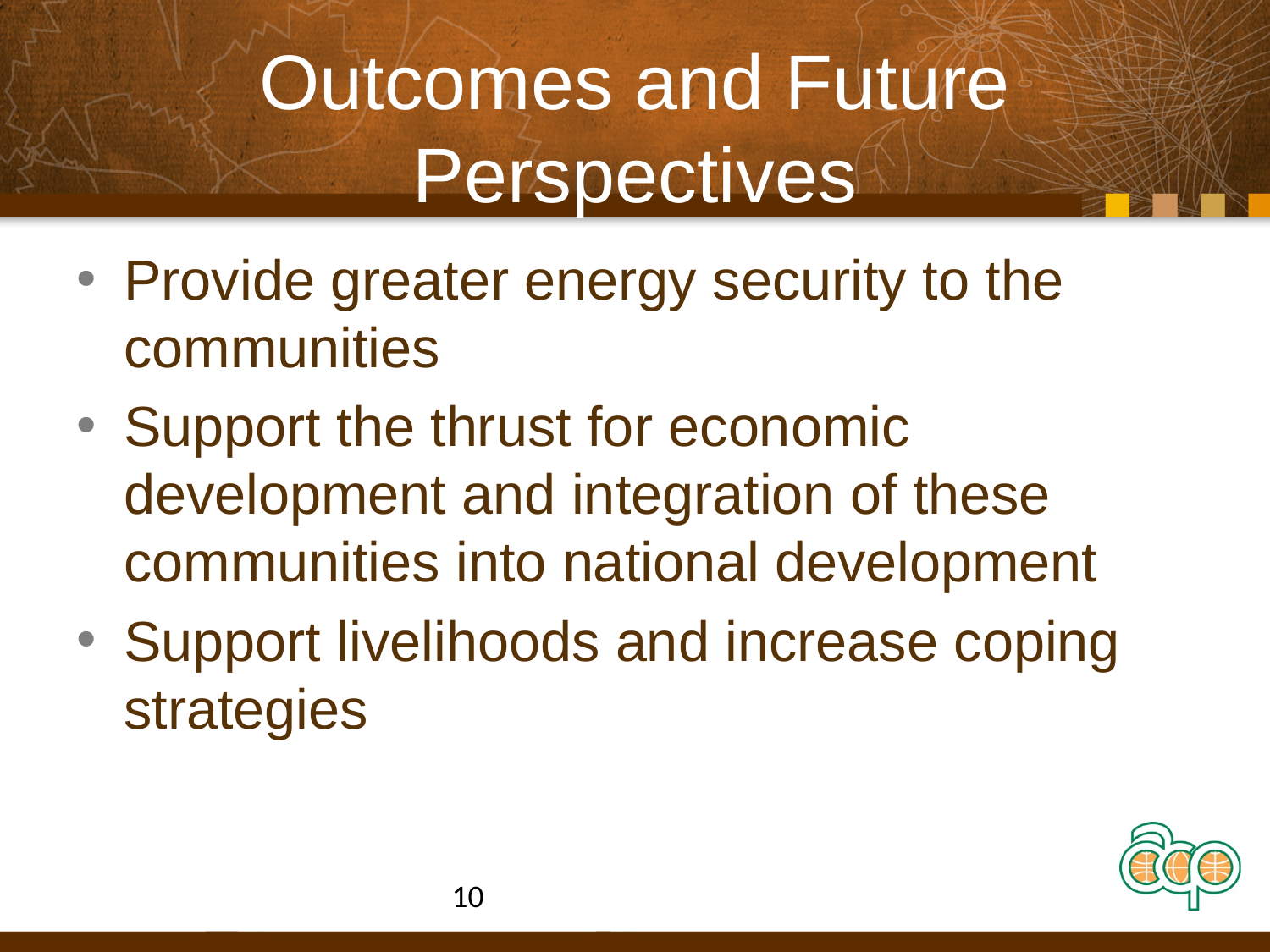

# Outcomes and Future Perspectives
Provide greater energy security to the communities
Support the thrust for economic development and integration of these communities into national development
Support livelihoods and increase coping strategies

10